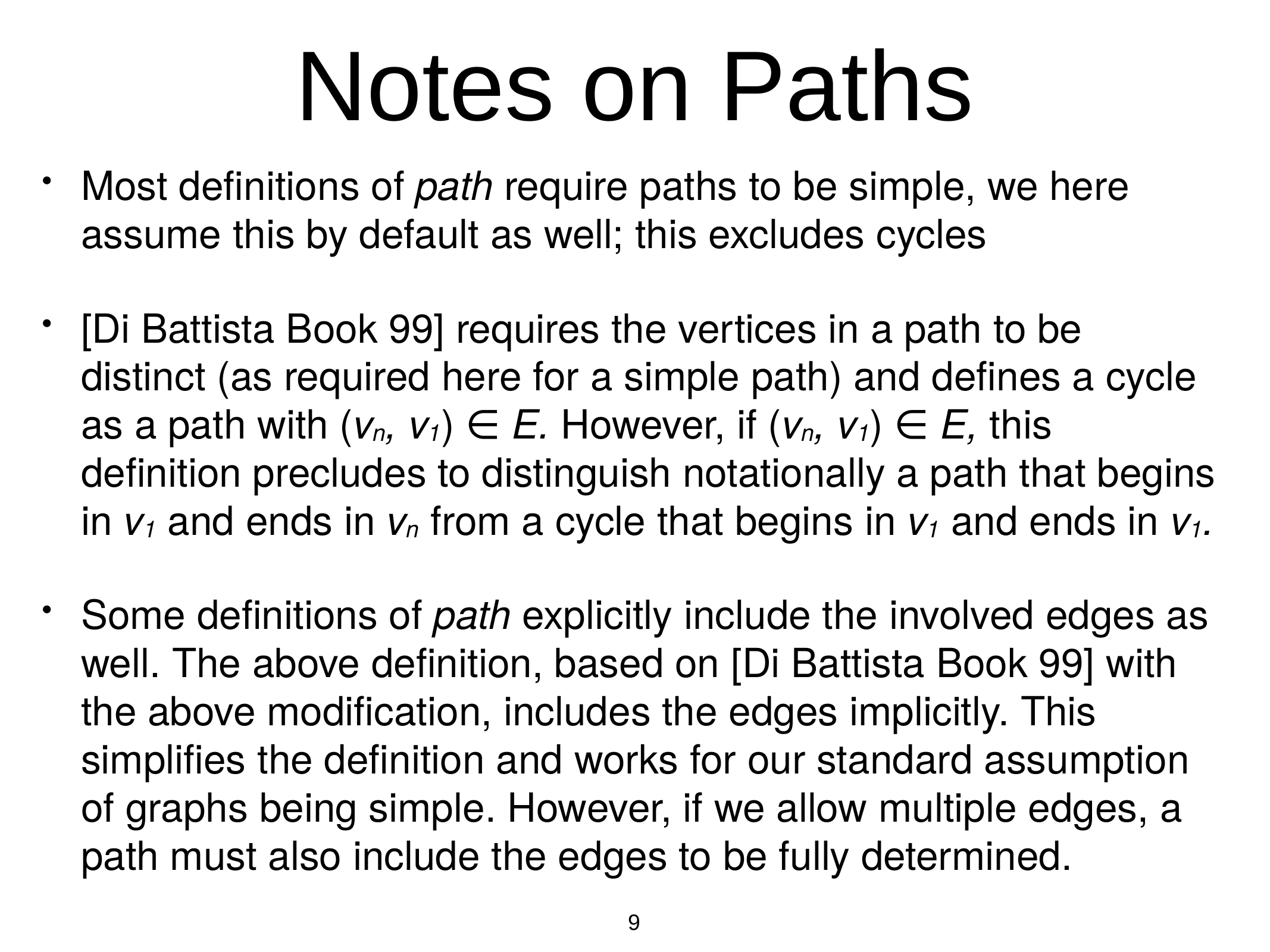

# Notes on Paths
Most definitions of path require paths to be simple, we here assume this by default as well; this excludes cycles
[Di Battista Book 99] requires the vertices in a path to be distinct (as required here for a simple path) and defines a cycle as a path with (vn, v1) ∈ E. However, if (vn, v1) ∈ E, this definition precludes to distinguish notationally a path that begins in v1 and ends in vn from a cycle that begins in v1 and ends in v1.
Some definitions of path explicitly include the involved edges as well. The above definition, based on [Di Battista Book 99] with the above modification, includes the edges implicitly. This simplifies the definition and works for our standard assumption of graphs being simple. However, if we allow multiple edges, a path must also include the edges to be fully determined.
9